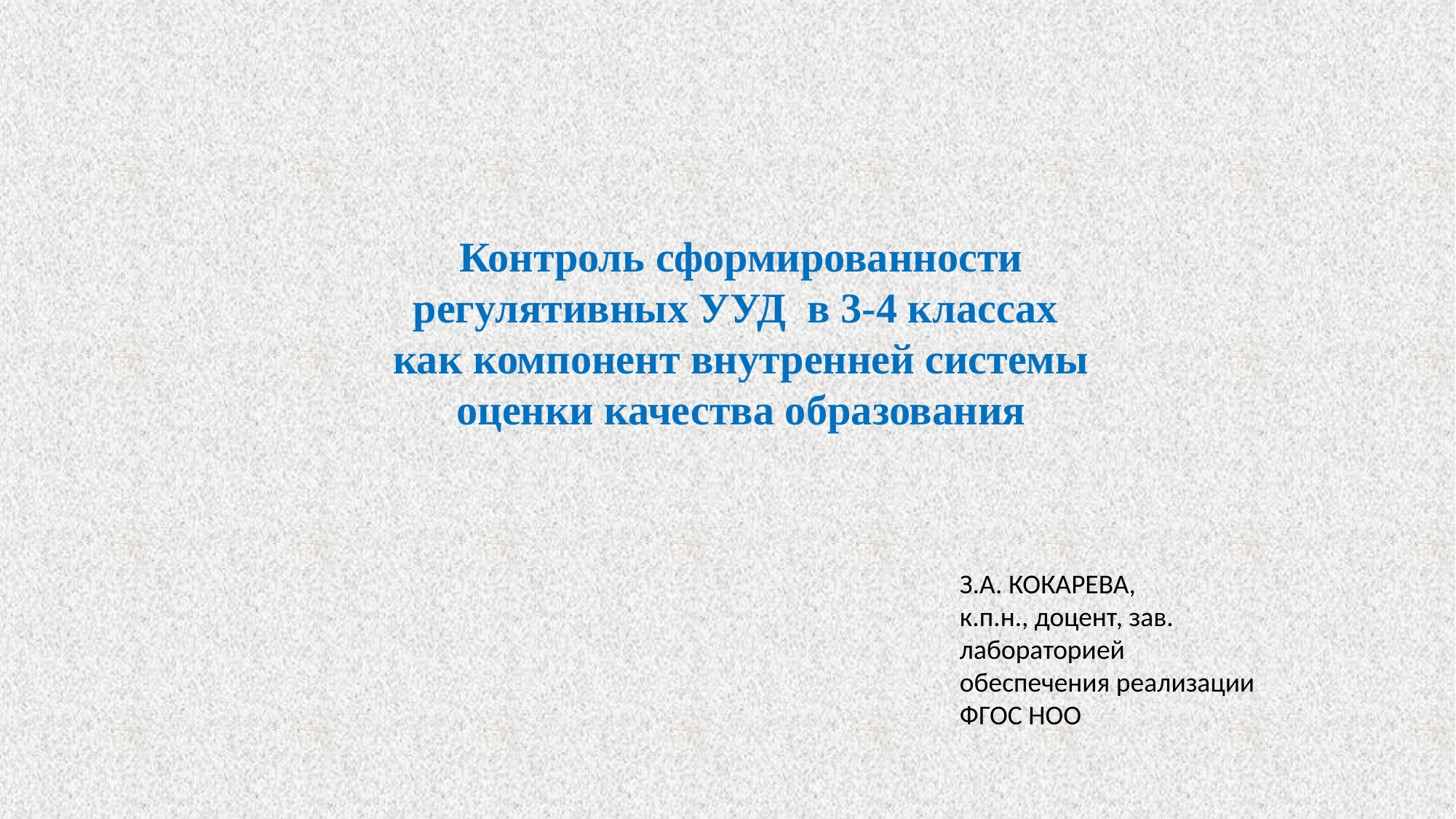

Контроль сформированности регулятивных УУД  в 3-4 классах
как компонент внутренней системы оценки качества образования
З.А. КОКАРЕВА,
к.п.н., доцент, зав. лабораторией обеспечения реализации ФГОС НОО